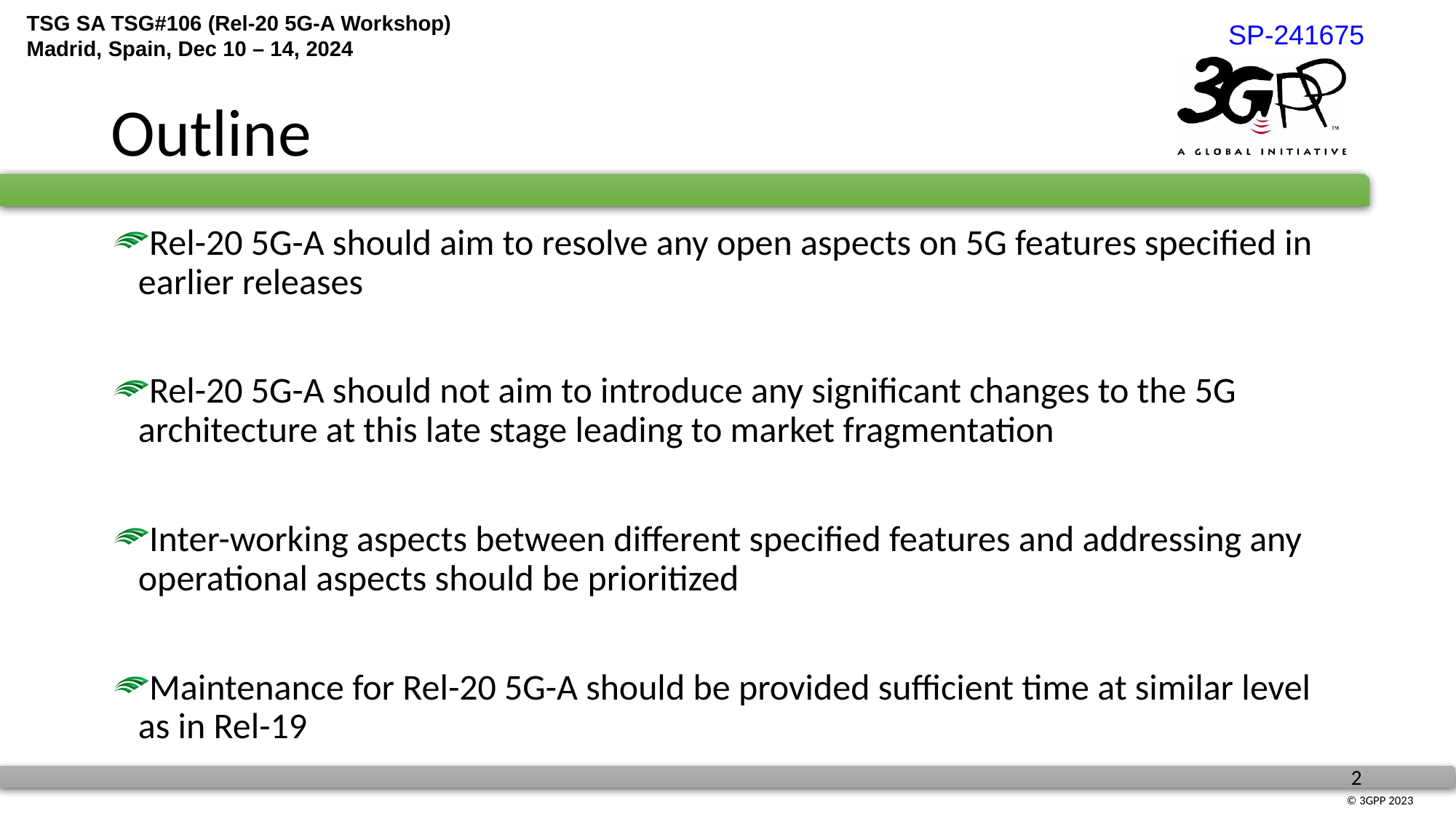

SP-241675
# Outline
Rel-20 5G-A should aim to resolve any open aspects on 5G features specified in earlier releases

Rel-20 5G-A should not aim to introduce any significant changes to the 5G architecture at this late stage leading to market fragmentation

Inter-working aspects between different specified features and addressing any operational aspects should be prioritized

Maintenance for Rel-20 5G-A should be provided sufficient time at similar level as in Rel-19